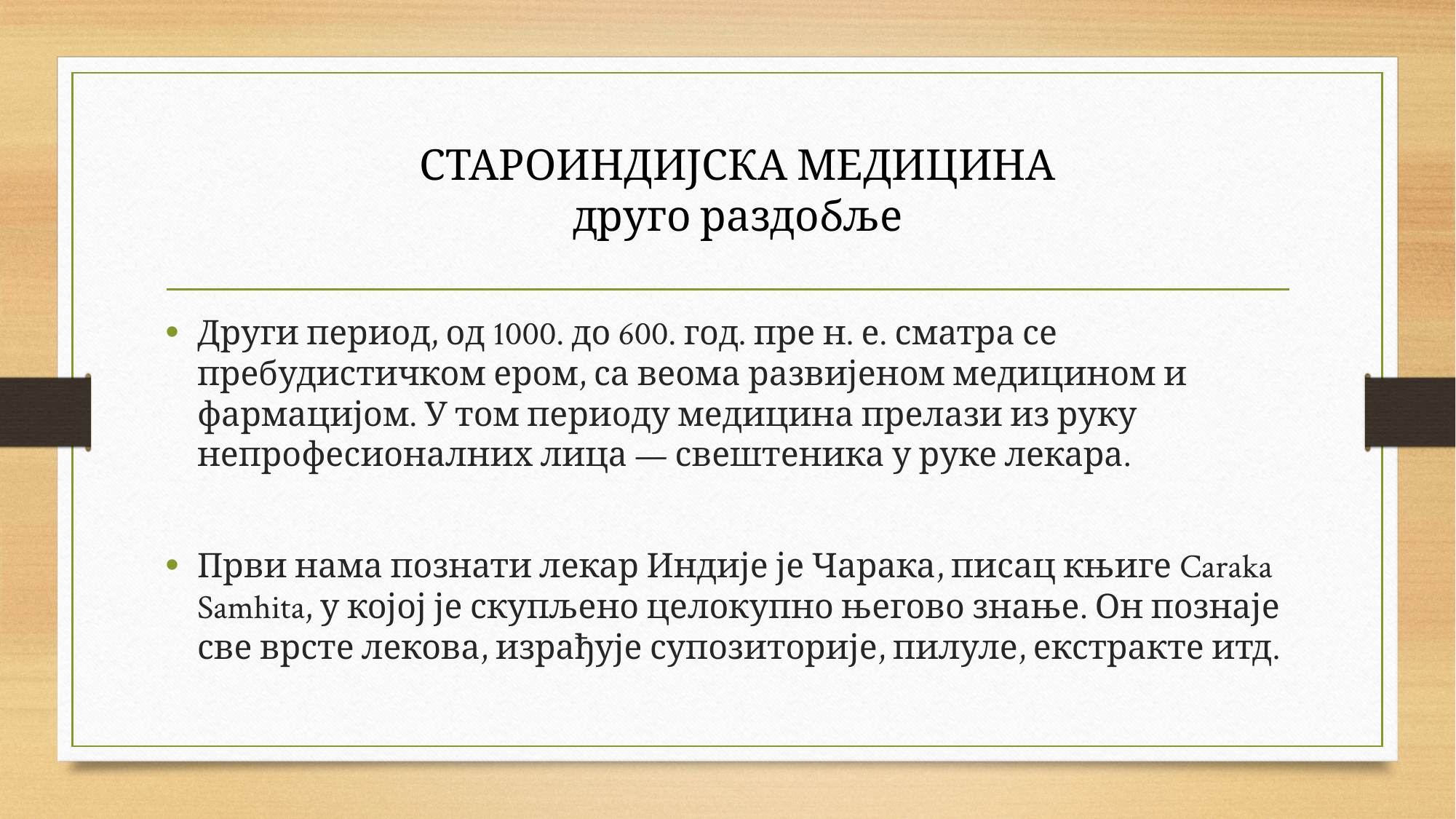

# СТАРОИНДИЈСКА МЕДИЦИНА друго раздобље
Други период, од 1000. до 600. год. пре н. е. сматра се пребудистичком ером, са веома развијеном медицином и фармацијом. У том периоду медицина прелази из руку непрофесионалних лица — свештеника у руке лекара.

Први нама познати лекар Индије је Чарака, писац књиге Caraka Samhita, у којој је скупљено целокупно његово знање. Он познаје све врсте лекова, израђује супозиторије, пилуле, екстракте итд.